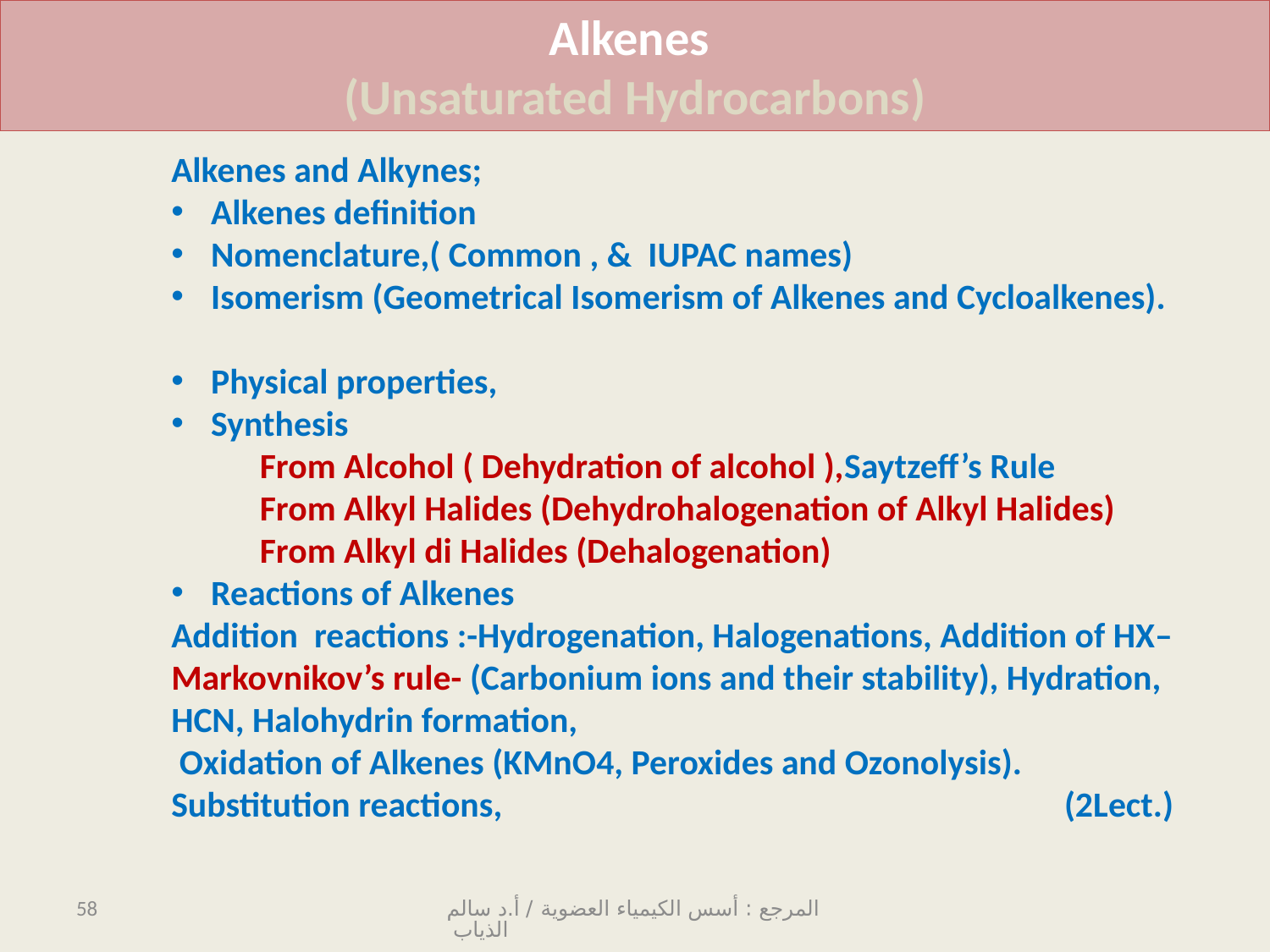

Alkenes
(Unsaturated Hydrocarbons)
Alkenes and Alkynes;
Alkenes definition
Nomenclature,( Common , &  IUPAC names)
Isomerism (Geometrical Isomerism of Alkenes and Cycloalkenes).
Physical properties,
Synthesis
           From Alcohol ( Dehydration of alcohol ),Saytzeff’s Rule
           From Alkyl Halides (Dehydrohalogenation of Alkyl Halides)
           From Alkyl di Halides (Dehalogenation)
Reactions of Alkenes
Addition  reactions :-Hydrogenation, Halogenations, Addition of HX– Markovnikov’s rule- (Carbonium ions and their stability), Hydration, HCN, Halohydrin formation,
 Oxidation of Alkenes (KMnO4, Peroxides and Ozonolysis). Substitution reactions,                                                                      (2Lect.)
58
المرجع : أسس الكيمياء العضوية / أ.د سالم الذياب